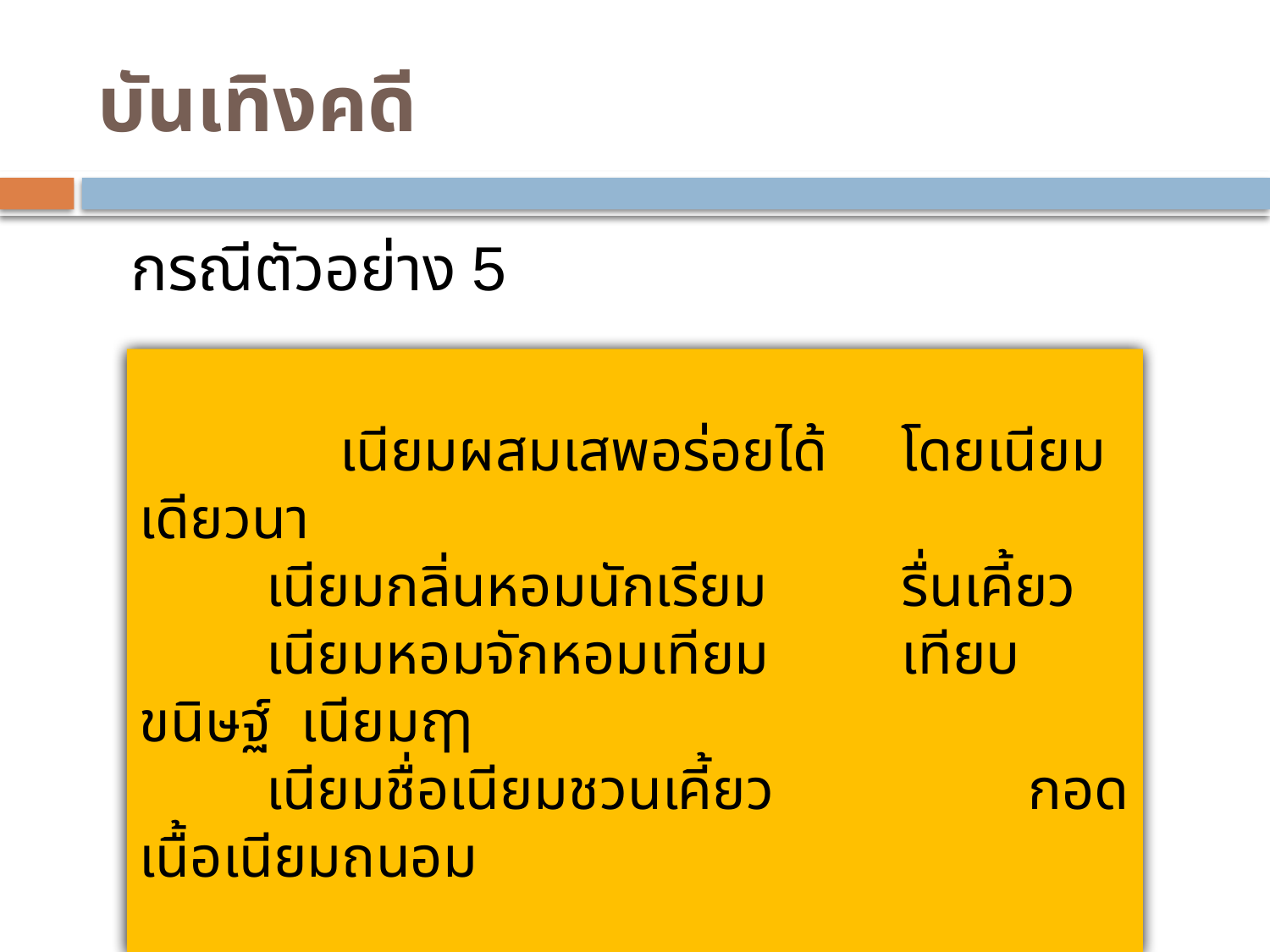

# บันเทิงคดี
กรณีตัวอย่าง 5

						              ชิต  บุรทัต

	     เนียมผสมเสพอร่อยได้	โดยเนียม  เดียวนา
	เนียมกลิ่นหอมนักเรียม		รื่นเคี้ยว
	เนียมหอมจักหอมเทียม		เทียบขนิษฐ์  เนียมฤๅ
	เนียมชื่อเนียมชวนเคี้ยว		กอดเนื้อเนียมถนอม